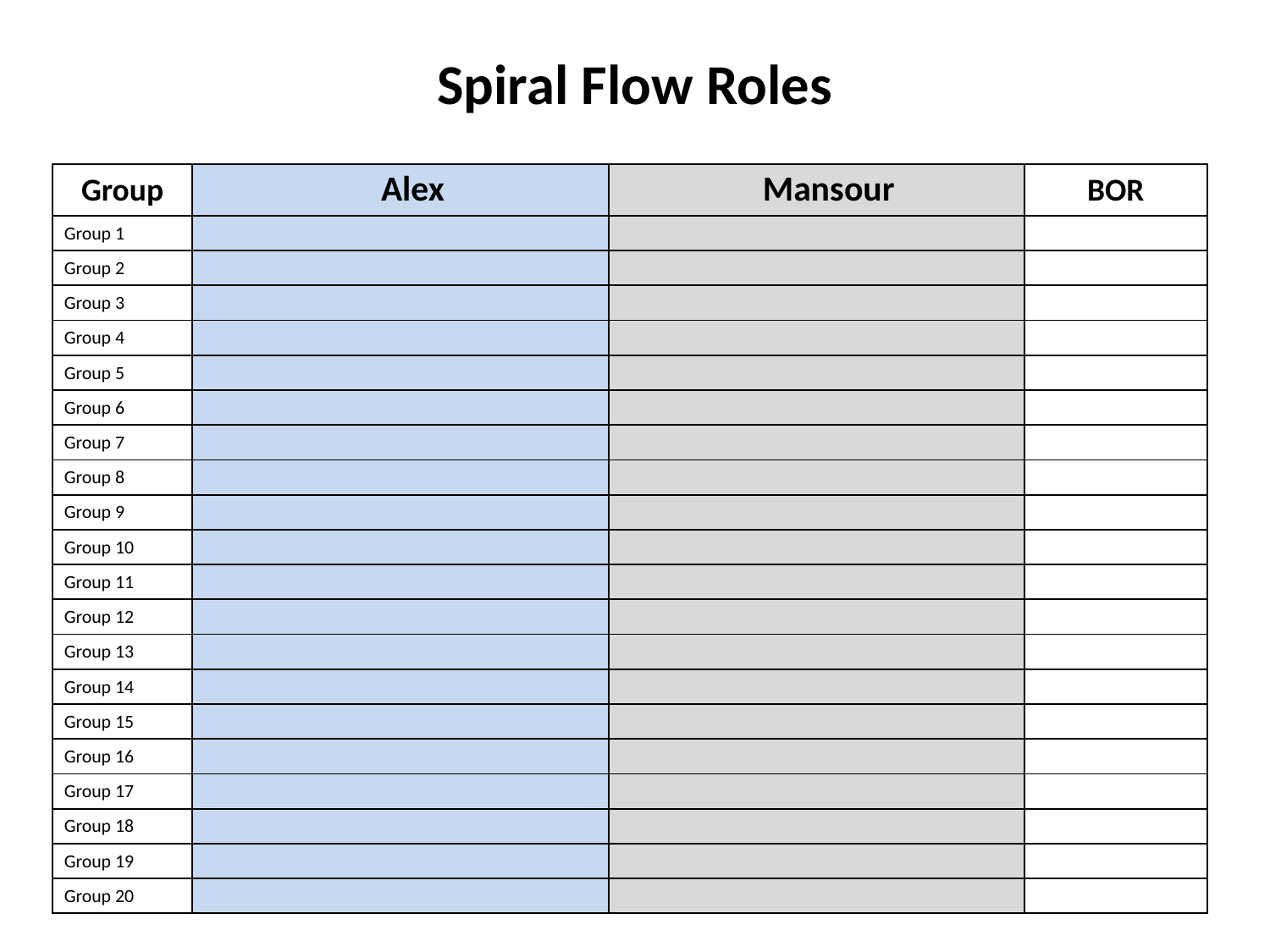

Spiral Flow Roles
| Group | Alex | Mansour | BOR |
| --- | --- | --- | --- |
| Group 1 |  |  |  |
| Group 2 |  |  |  |
| Group 3 |  |  |  |
| Group 4 |  |  |  |
| Group 5 |  |  |  |
| Group 6 |  |  |  |
| Group 7 |  |  |  |
| Group 8 |  |  |  |
| Group 9 |  |  |  |
| Group 10 |  |  |  |
| Group 11 |  |  |  |
| Group 12 |  |  |  |
| Group 13 |  |  |  |
| Group 14 |  |  |  |
| Group 15 |  |  |  |
| Group 16 |  |  |  |
| Group 17 |  |  |  |
| Group 18 |  |  |  |
| Group 19 |  |  |  |
| Group 20 |  |  |  |